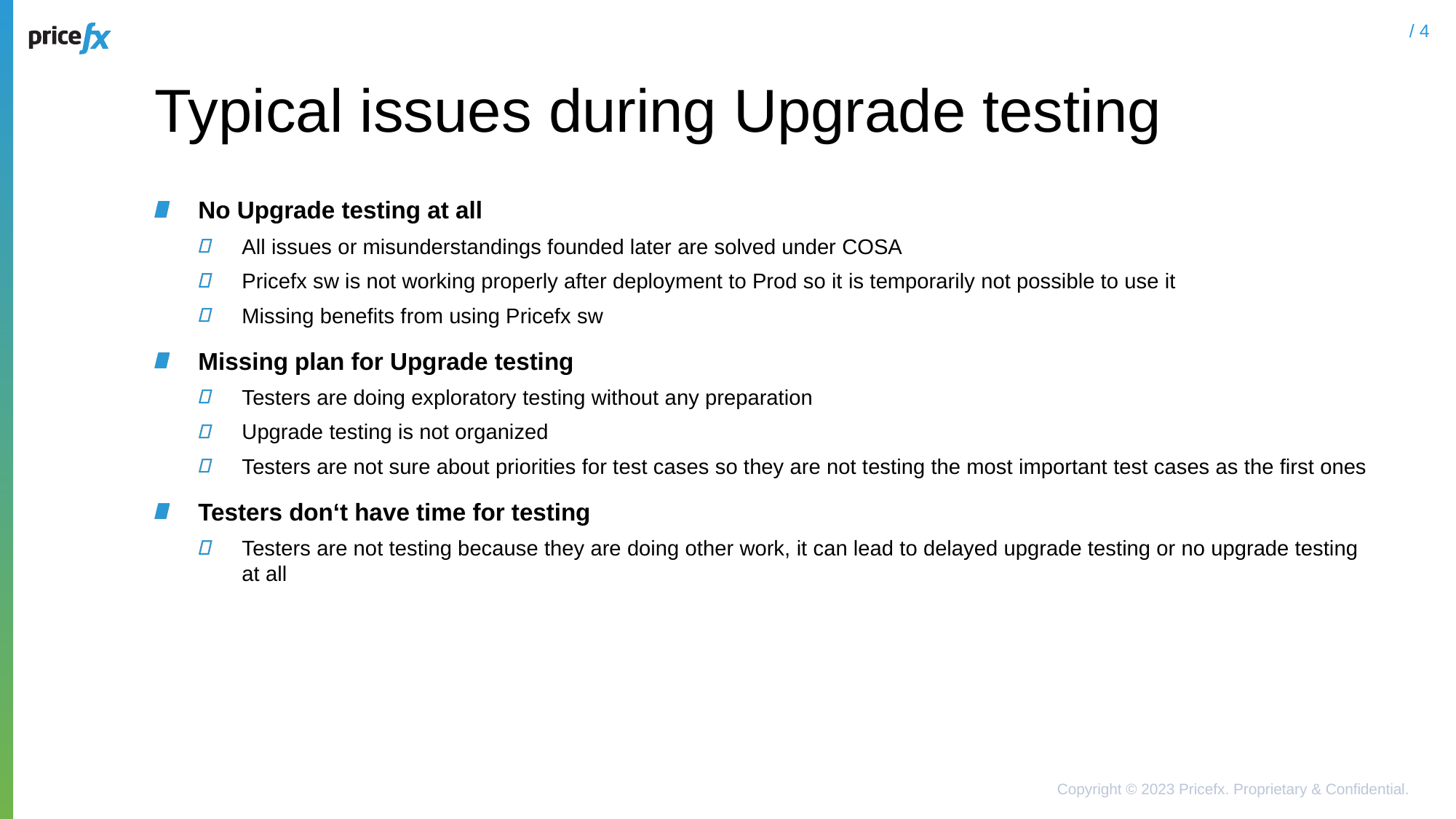

# Typical issues during Upgrade testing
No Upgrade testing at all
All issues or misunderstandings founded later are solved under COSA
Pricefx sw is not working properly after deployment to Prod so it is temporarily not possible to use it
Missing benefits from using Pricefx sw
Missing plan for Upgrade testing
Testers are doing exploratory testing without any preparation
Upgrade testing is not organized
Testers are not sure about priorities for test cases so they are not testing the most important test cases as the first ones
Testers don‘t have time for testing
Testers are not testing because they are doing other work, it can lead to delayed upgrade testing or no upgrade testing at all